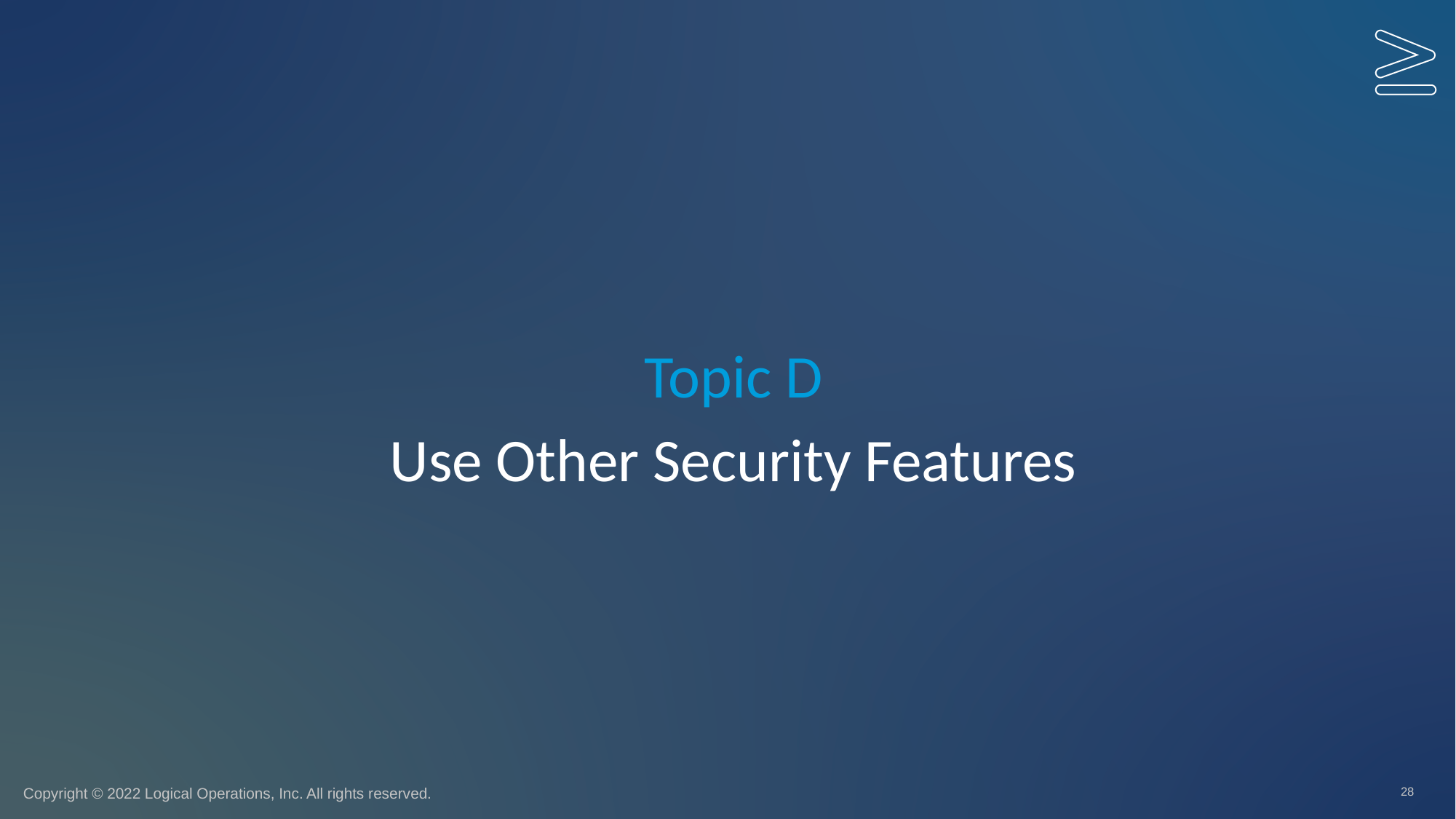

Topic D
# Use Other Security Features
28